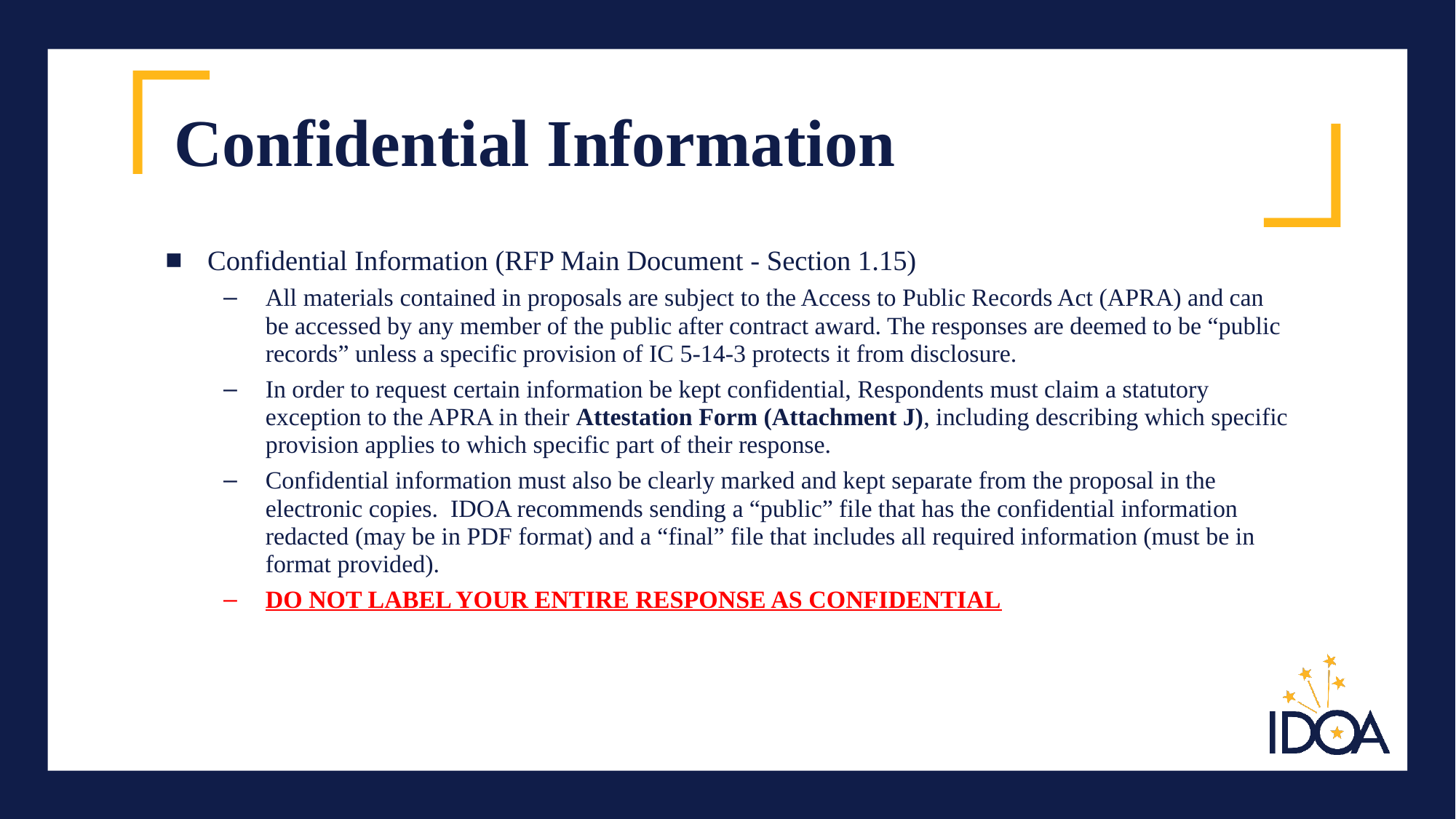

# Confidential Information
Confidential Information (RFP Main Document - Section 1.15)
All materials contained in proposals are subject to the Access to Public Records Act (APRA) and can be accessed by any member of the public after contract award. The responses are deemed to be “public records” unless a specific provision of IC 5-14-3 protects it from disclosure.
In order to request certain information be kept confidential, Respondents must claim a statutory exception to the APRA in their Attestation Form (Attachment J), including describing which specific provision applies to which specific part of their response.
Confidential information must also be clearly marked and kept separate from the proposal in the electronic copies.  IDOA recommends sending a “public” file that has the confidential information redacted (may be in PDF format) and a “final” file that includes all required information (must be in format provided).
DO NOT LABEL YOUR ENTIRE RESPONSE AS CONFIDENTIAL